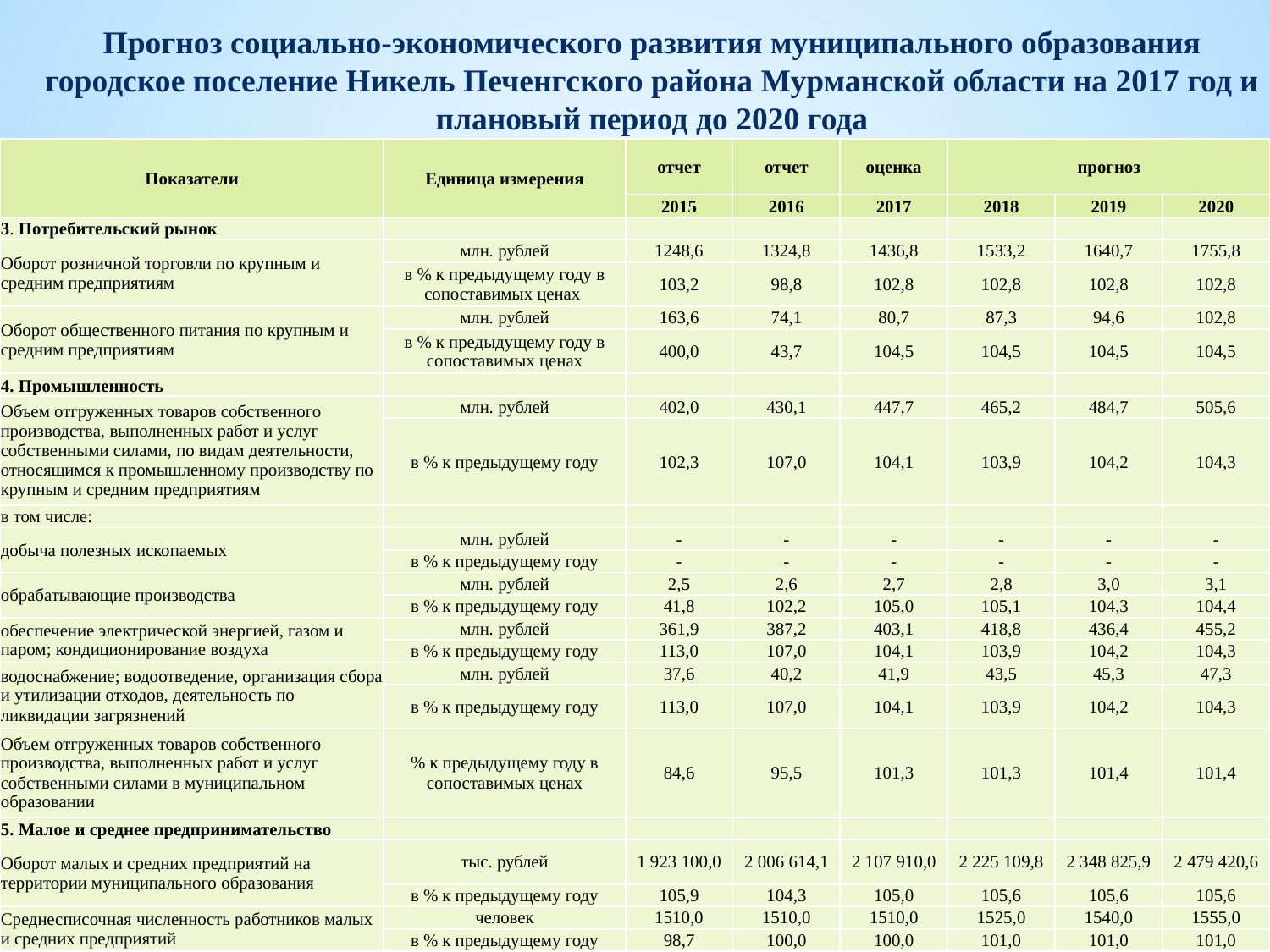

# Прогноз социально-экономического развития муниципального образования городское поселение Никель Печенгского района Мурманской области на 2017 год и плановый период до 2020 года
| Показатели | Единица измерения | отчет | отчет | оценка | прогноз |  |  |
| --- | --- | --- | --- | --- | --- | --- | --- |
|  |  | 2015 | 2016 | 2017 | 2018 | 2019 | 2020 |
| 3. Потребительский рынок |  |  |  |  |  |  |  |
| --- | --- | --- | --- | --- | --- | --- | --- |
| Оборот розничной торговли по крупным и средним предприятиям | млн. рублей | 1248,6 | 1324,8 | 1436,8 | 1533,2 | 1640,7 | 1755,8 |
|  | в % к предыдущему году в сопоставимых ценах | 103,2 | 98,8 | 102,8 | 102,8 | 102,8 | 102,8 |
| Оборот общественного питания по крупным и средним предприятиям | млн. рублей | 163,6 | 74,1 | 80,7 | 87,3 | 94,6 | 102,8 |
|  | в % к предыдущему году в сопоставимых ценах | 400,0 | 43,7 | 104,5 | 104,5 | 104,5 | 104,5 |
| 4. Промышленность |  |  |  |  |  |  |  |
| Объем отгруженных товаров собственного производства, выполненных работ и услуг собственными силами, по видам деятельности, относящимся к промышленному производству по крупным и средним предприятиям | млн. рублей | 402,0 | 430,1 | 447,7 | 465,2 | 484,7 | 505,6 |
|  | в % к предыдущему году | 102,3 | 107,0 | 104,1 | 103,9 | 104,2 | 104,3 |
| в том числе: |  |  |  |  |  |  |  |
| добыча полезных ископаемых | млн. рублей | - | - | - | - | - | - |
|  | в % к предыдущему году | - | - | - | - | - | - |
| обрабатывающие производства | млн. рублей | 2,5 | 2,6 | 2,7 | 2,8 | 3,0 | 3,1 |
|  | в % к предыдущему году | 41,8 | 102,2 | 105,0 | 105,1 | 104,3 | 104,4 |
| обеспечение электрической энергией, газом и паром; кондиционирование воздуха | млн. рублей | 361,9 | 387,2 | 403,1 | 418,8 | 436,4 | 455,2 |
|  | в % к предыдущему году | 113,0 | 107,0 | 104,1 | 103,9 | 104,2 | 104,3 |
| водоснабжение; водоотведение, организация сбора и утилизации отходов, деятельность по ликвидации загрязнений | млн. рублей | 37,6 | 40,2 | 41,9 | 43,5 | 45,3 | 47,3 |
|  | в % к предыдущему году | 113,0 | 107,0 | 104,1 | 103,9 | 104,2 | 104,3 |
| Объем отгруженных товаров собственного производства, выполненных работ и услуг собственными силами в муниципальном образовании | % к предыдущему году в сопоставимых ценах | 84,6 | 95,5 | 101,3 | 101,3 | 101,4 | 101,4 |
| 5. Малое и среднее предпринимательство |  |  |  |  |  |  |  |
| Оборот малых и средних предприятий на территории муниципального образования | тыс. рублей | 1 923 100,0 | 2 006 614,1 | 2 107 910,0 | 2 225 109,8 | 2 348 825,9 | 2 479 420,6 |
|  | в % к предыдущему году | 105,9 | 104,3 | 105,0 | 105,6 | 105,6 | 105,6 |
| Среднесписочная численность работников малых и средних предприятий | человек | 1510,0 | 1510,0 | 1510,0 | 1525,0 | 1540,0 | 1555,0 |
|  | в % к предыдущему году | 98,7 | 100,0 | 100,0 | 101,0 | 101,0 | 101,0 |